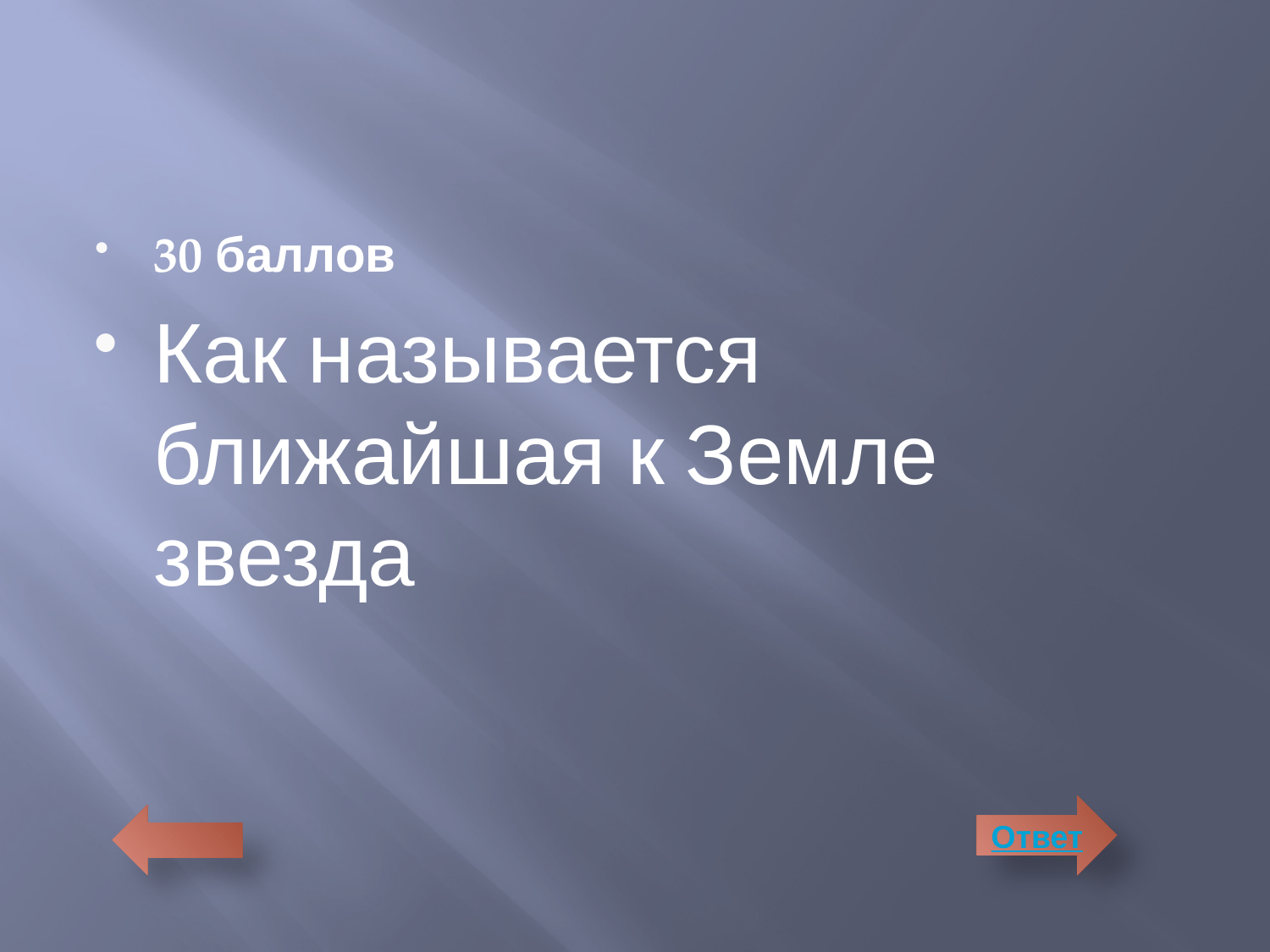

30 баллов
Как называется ближайшая к Земле звезда
Ответ